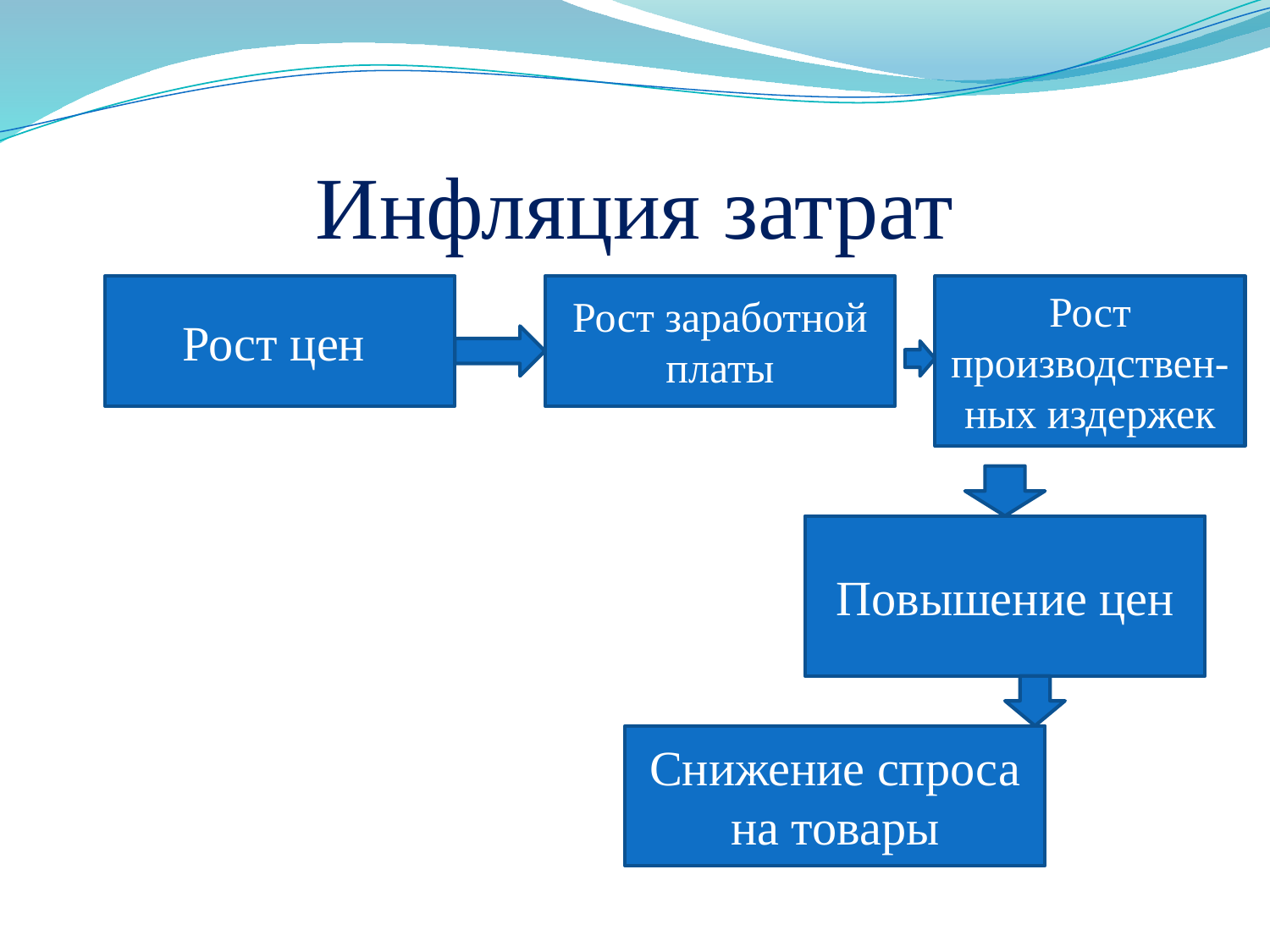

# Инфляция затрат

Рост цен
Рост заработной платы
Рост производствен-ных издержек

Повышение цен

Снижение спроса на товары